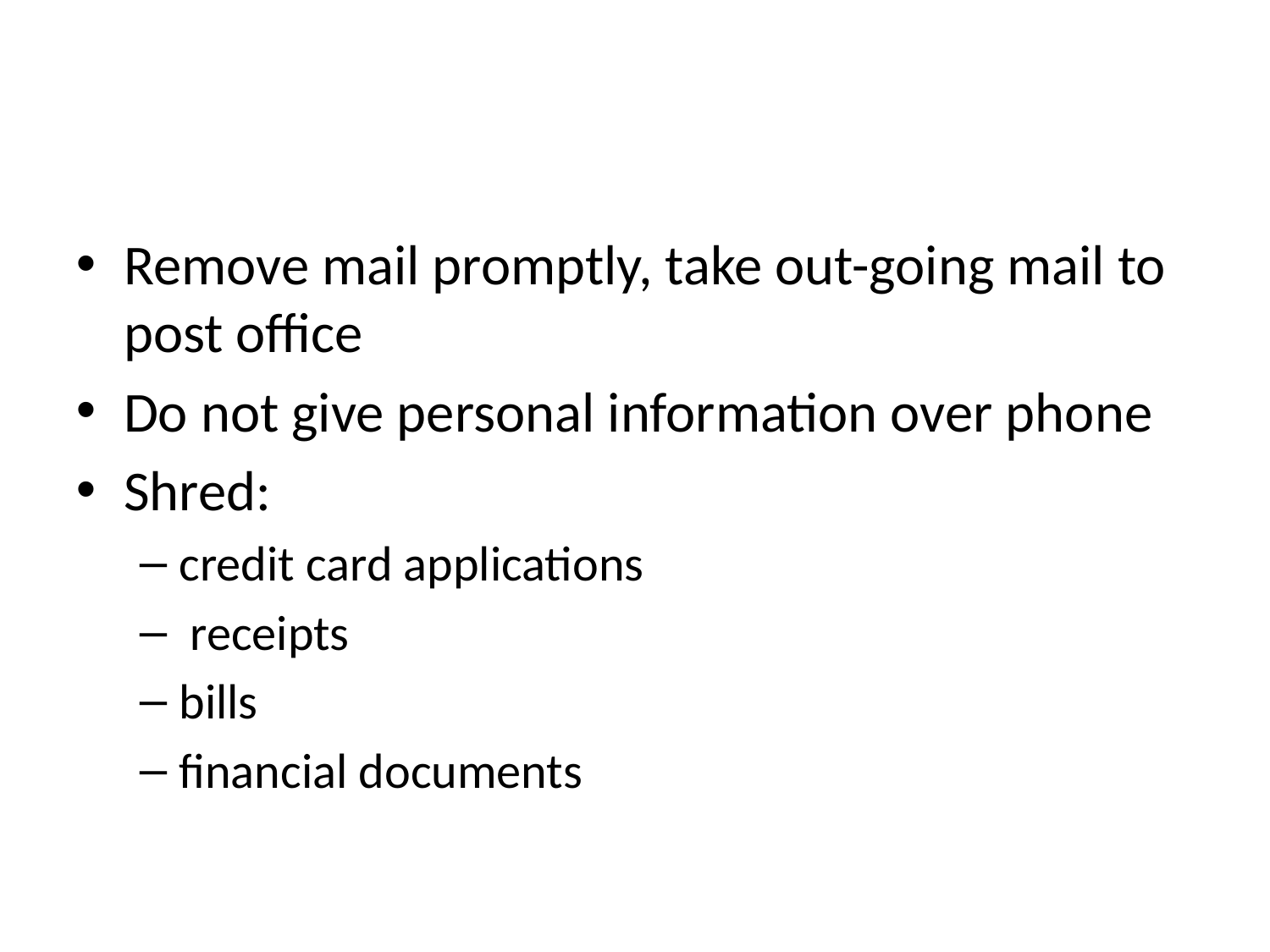

#
Remove mail promptly, take out-going mail to post office
Do not give personal information over phone
Shred:
credit card applications
 receipts
bills
financial documents